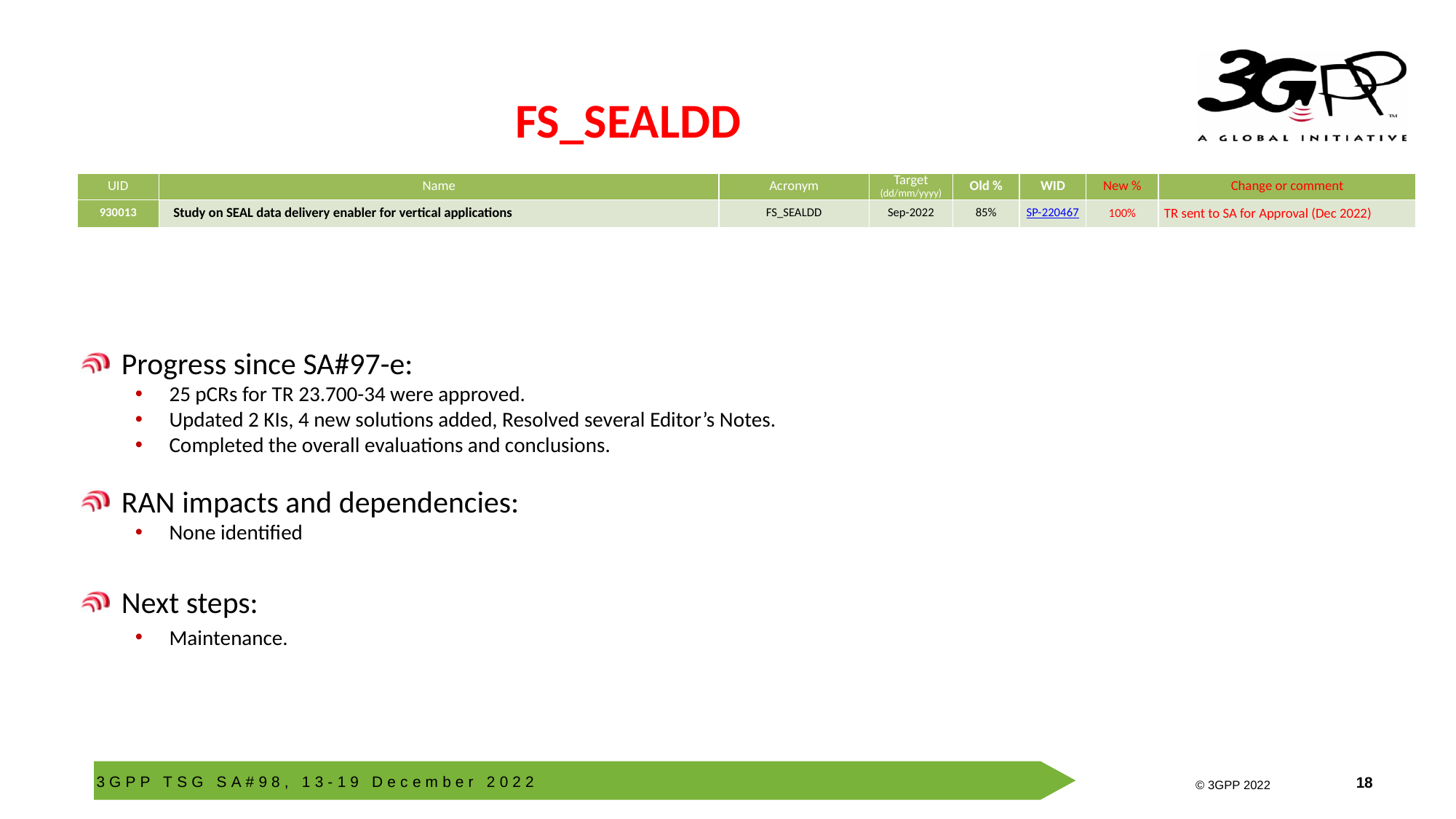

# FS_SEALDD
| UID | Name | Acronym | Target (dd/mm/yyyy) | Old % | WID | New % | Change or comment |
| --- | --- | --- | --- | --- | --- | --- | --- |
| 930013 | Study on SEAL data delivery enabler for vertical applications | FS\_SEALDD | Sep-2022 | 85% | SP-220467 | 100% | TR sent to SA for Approval (Dec 2022) |
Progress since SA#97-e:
25 pCRs for TR 23.700-34 were approved.
Updated 2 KIs, 4 new solutions added, Resolved several Editor’s Notes.
Completed the overall evaluations and conclusions.

RAN impacts and dependencies:
None identified

Next steps:
Maintenance.